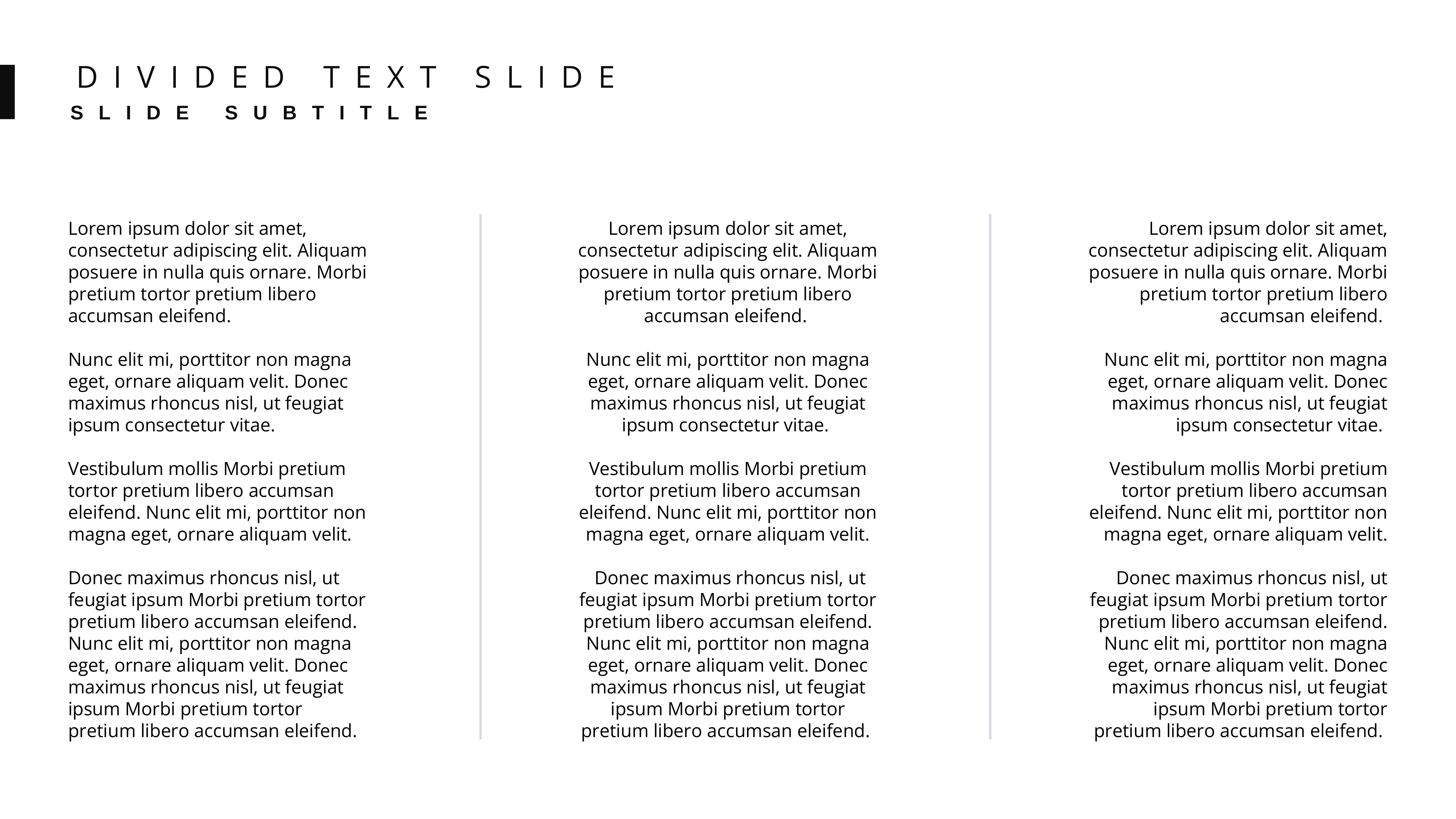

DIVIDED TEXT SLIDE

SLIDE SUBTITLE
Lorem ipsum dolor sit amet, consectetur adipiscing elit. Aliquam posuere in nulla quis ornare. Morbi pretium tortor pretium libero accumsan eleifend.

Nunc elit mi, porttitor non magna eget, ornare aliquam velit. Donec maximus rhoncus nisl, ut feugiat ipsum consectetur vitae.

Vestibulum mollis Morbi pretium tortor pretium libero accumsan eleifend. Nunc elit mi, porttitor non magna eget, ornare aliquam velit.

Donec maximus rhoncus nisl, ut feugiat ipsum Morbi pretium tortor pretium libero accumsan eleifend. Nunc elit mi, porttitor non magna eget, ornare aliquam velit. Donec maximus rhoncus nisl, ut feugiat ipsum Morbi pretium tortor pretium libero accumsan eleifend.
Lorem ipsum dolor sit amet, consectetur adipiscing elit. Aliquam posuere in nulla quis ornare. Morbi pretium tortor pretium libero accumsan eleifend.

Nunc elit mi, porttitor non magna eget, ornare aliquam velit. Donec maximus rhoncus nisl, ut feugiat ipsum consectetur vitae.

Vestibulum mollis Morbi pretium tortor pretium libero accumsan eleifend. Nunc elit mi, porttitor non magna eget, ornare aliquam velit.

 Donec maximus rhoncus nisl, ut feugiat ipsum Morbi pretium tortor pretium libero accumsan eleifend. Nunc elit mi, porttitor non magna eget, ornare aliquam velit. Donec maximus rhoncus nisl, ut feugiat ipsum Morbi pretium tortor pretium libero accumsan eleifend.
Lorem ipsum dolor sit amet, consectetur adipiscing elit. Aliquam posuere in nulla quis ornare. Morbi pretium tortor pretium libero accumsan eleifend.

Nunc elit mi, porttitor non magna eget, ornare aliquam velit. Donec maximus rhoncus nisl, ut feugiat ipsum consectetur vitae.

Vestibulum mollis Morbi pretium tortor pretium libero accumsan eleifend. Nunc elit mi, porttitor non magna eget, ornare aliquam velit.

 Donec maximus rhoncus nisl, ut feugiat ipsum Morbi pretium tortor pretium libero accumsan eleifend. Nunc elit mi, porttitor non magna eget, ornare aliquam velit. Donec maximus rhoncus nisl, ut feugiat ipsum Morbi pretium tortor pretium libero accumsan eleifend.